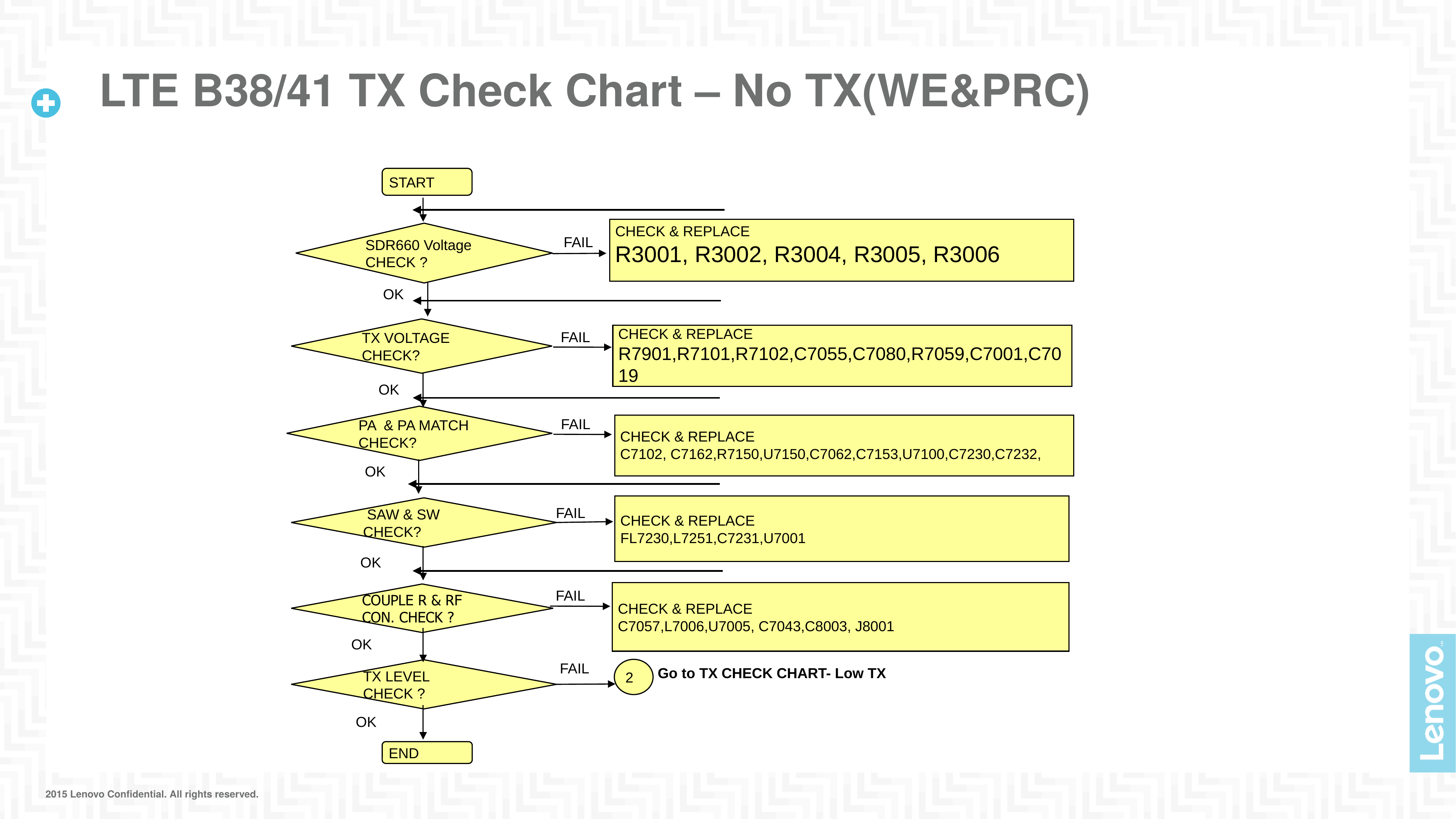

# LTE B38/41 TX Check Chart – No TX(WE&PRC)
START
CHECK & REPLACE
R3001, R3002, R3004, R3005, R3006

SDR660 Voltage CHECK ?

FAIL
OK
TX VOLTAGE CHECK?
FAIL
CHECK & REPLACE
R7901,R7101,R7102,C7055,C7080,R7059,C7001,C7019
OK
PA  & PA MATCH CHECK?
FAIL
CHECK & REPLACE
C7102, C7162,R7150,U7150,C7062,C7153,U7100,C7230,C7232,
OK
CHECK & REPLACE
FL7230,L7251,C7231,U7001
 SAW & SW CHECK?
FAIL
OK
CHECK & REPLACE
C7057,L7006,U7005, C7043,C8003, J8001
FAIL
COUPLE R & RF CON. CHECK ?
OK
FAIL
2
TX LEVEL
CHECK ?
Go to TX CHECK CHART- Low TX
OK

END